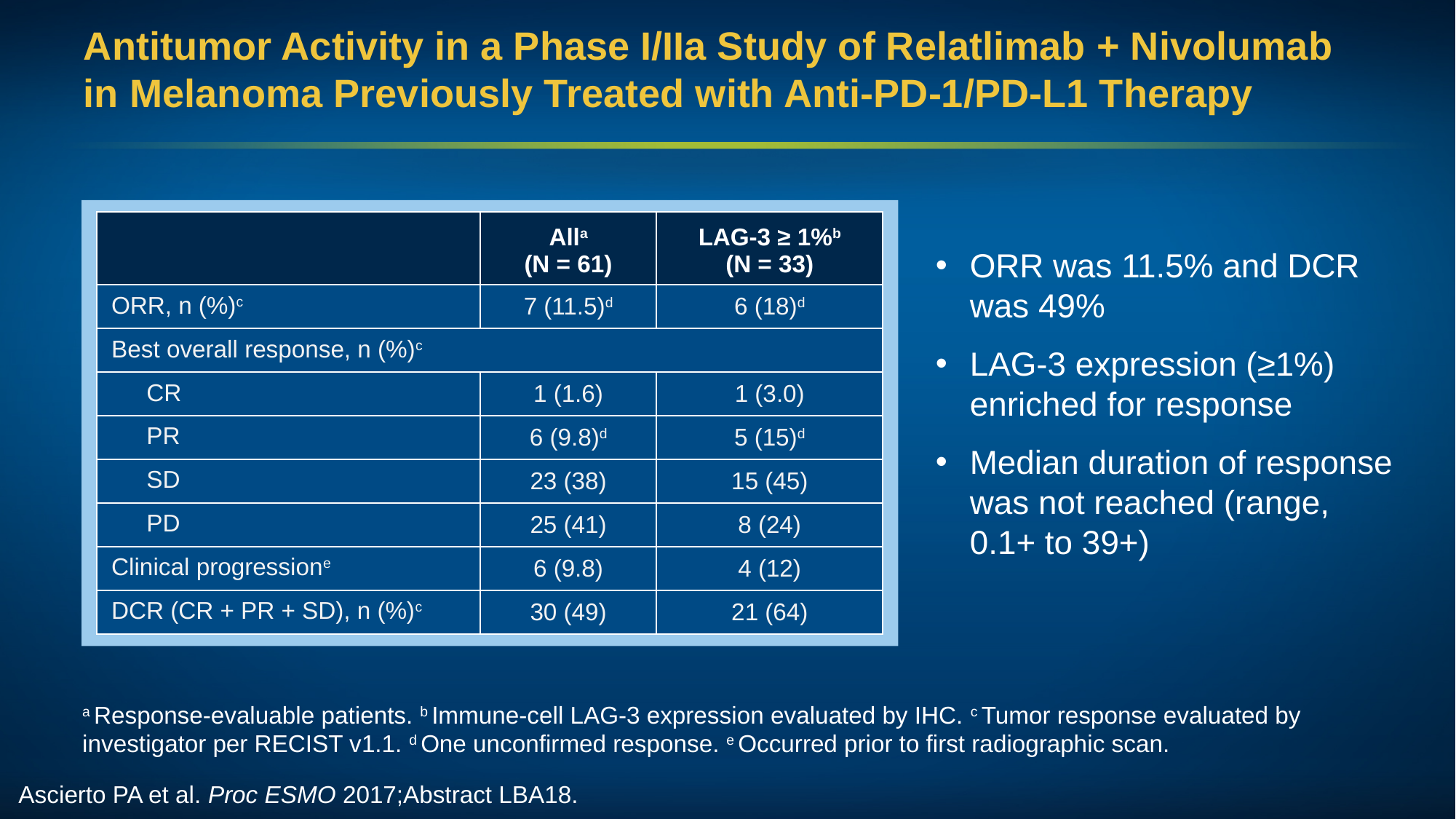

# Antitumor Activity in a Phase I/IIa Study of Relatlimab + Nivolumab in Melanoma Previously Treated with Anti-PD-1/PD-L1 Therapy

|  | Alla (N = 61) | LAG-3 ≥ 1%b (N = 33) |
| --- | --- | --- |
| ORR, n (%)c | 7 (11.5)d | 6 (18)d |
| Best overall response, n (%)c |  |  |
| CR | 1 (1.6) | 1 (3.0) |
| PR | 6 (9.8)d | 5 (15)d |
| SD | 23 (38) | 15 (45) |
| PD | 25 (41) | 8 (24) |
| Clinical progressione | 6 (9.8) | 4 (12) |
| DCR (CR + PR + SD), n (%)c | 30 (49) | 21 (64) |
ORR was 11.5% and DCR was 49%
LAG-3 expression (≥1%) enriched for response
Median duration of response was not reached (range, 0.1+ to 39+)
a Response-evaluable patients. b Immune-cell LAG-3 expression evaluated by IHC. c Tumor response evaluated by investigator per RECIST v1.1. d One unconfirmed response. e Occurred prior to first radiographic scan.
Ascierto PA et al. Proc ESMO 2017;Abstract LBA18.